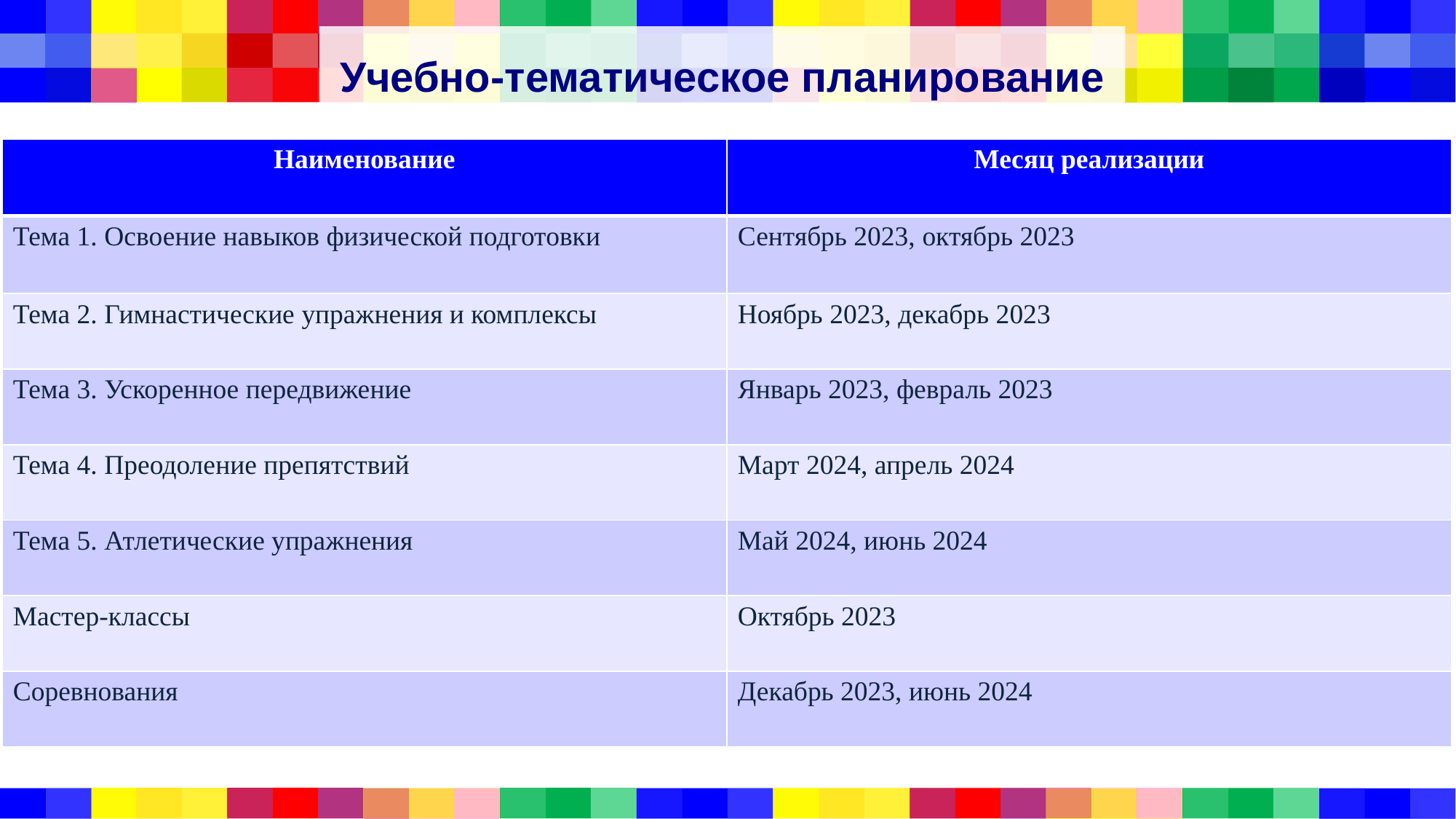

# Учебно-тематическое планирование
| Наименование | Месяц реализации |
| --- | --- |
| Тема 1. Освоение навыков физической подготовки | Сентябрь 2023, октябрь 2023 |
| Тема 2. Гимнастические упражнения и комплексы | Ноябрь 2023, декабрь 2023 |
| Тема 3. Ускоренное передвижение | Январь 2023, февраль 2023 |
| Тема 4. Преодоление препятствий | Март 2024, апрель 2024 |
| Тема 5. Атлетические упражнения | Май 2024, июнь 2024 |
| Мастер-классы | Октябрь 2023 |
| Соревнования | Декабрь 2023, июнь 2024 |